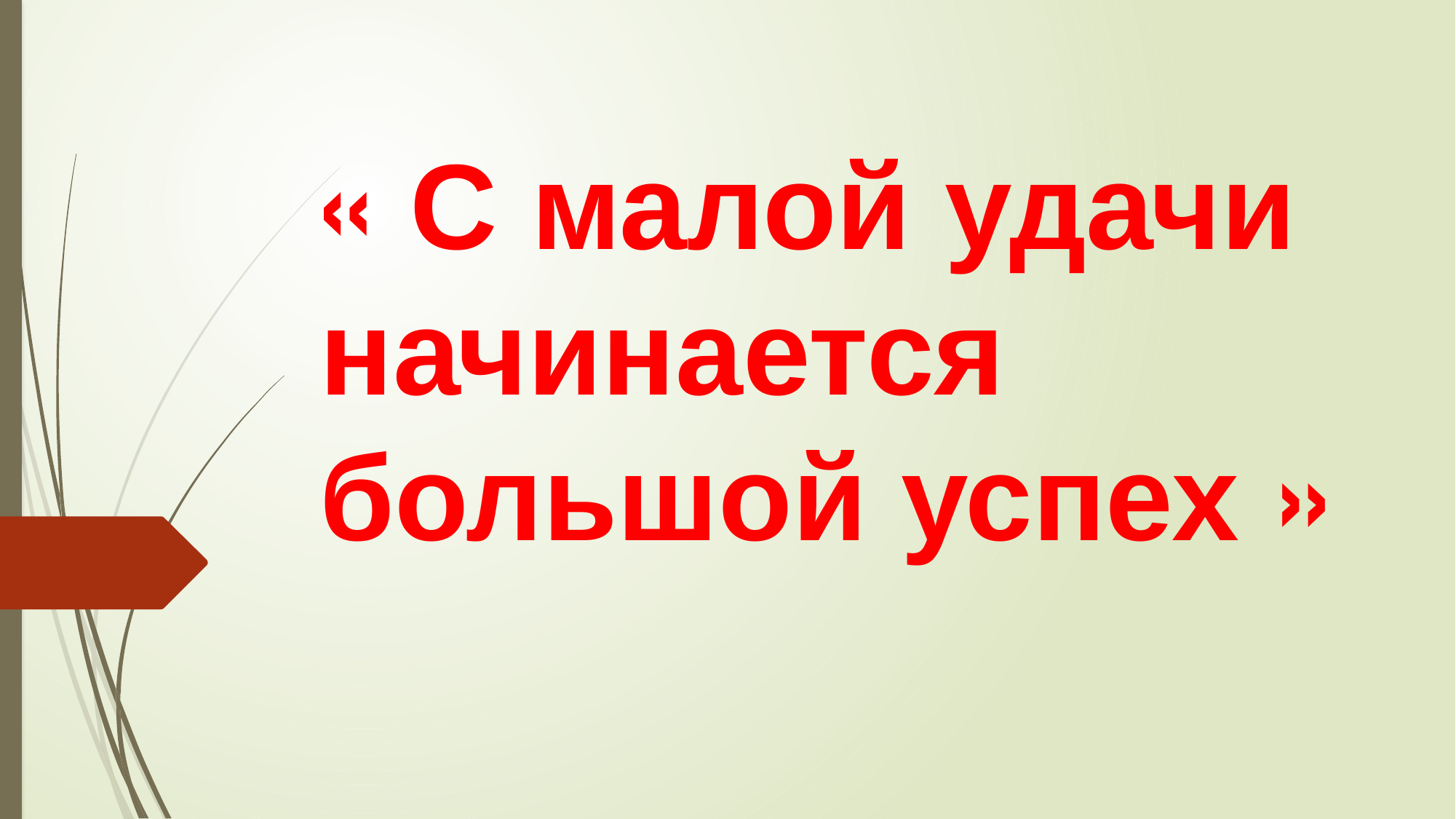

# « С малой удачи начинается большой успех »